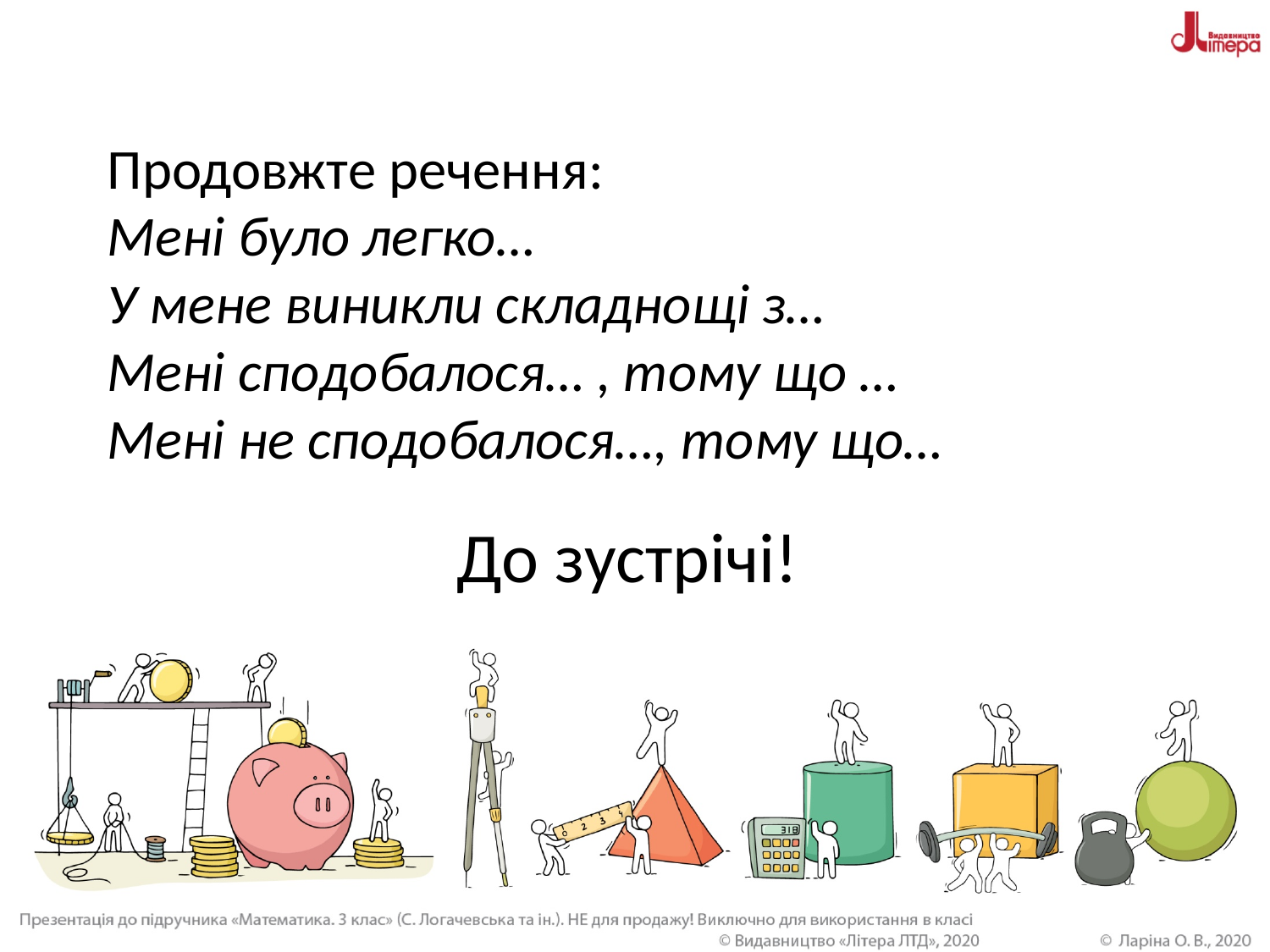

Продовжте речення:
Мені було легко…
У мене виникли складнощі з…
Мені сподобалося… , тому що …
Мені не сподобалося…, тому що…

До зустрічі!